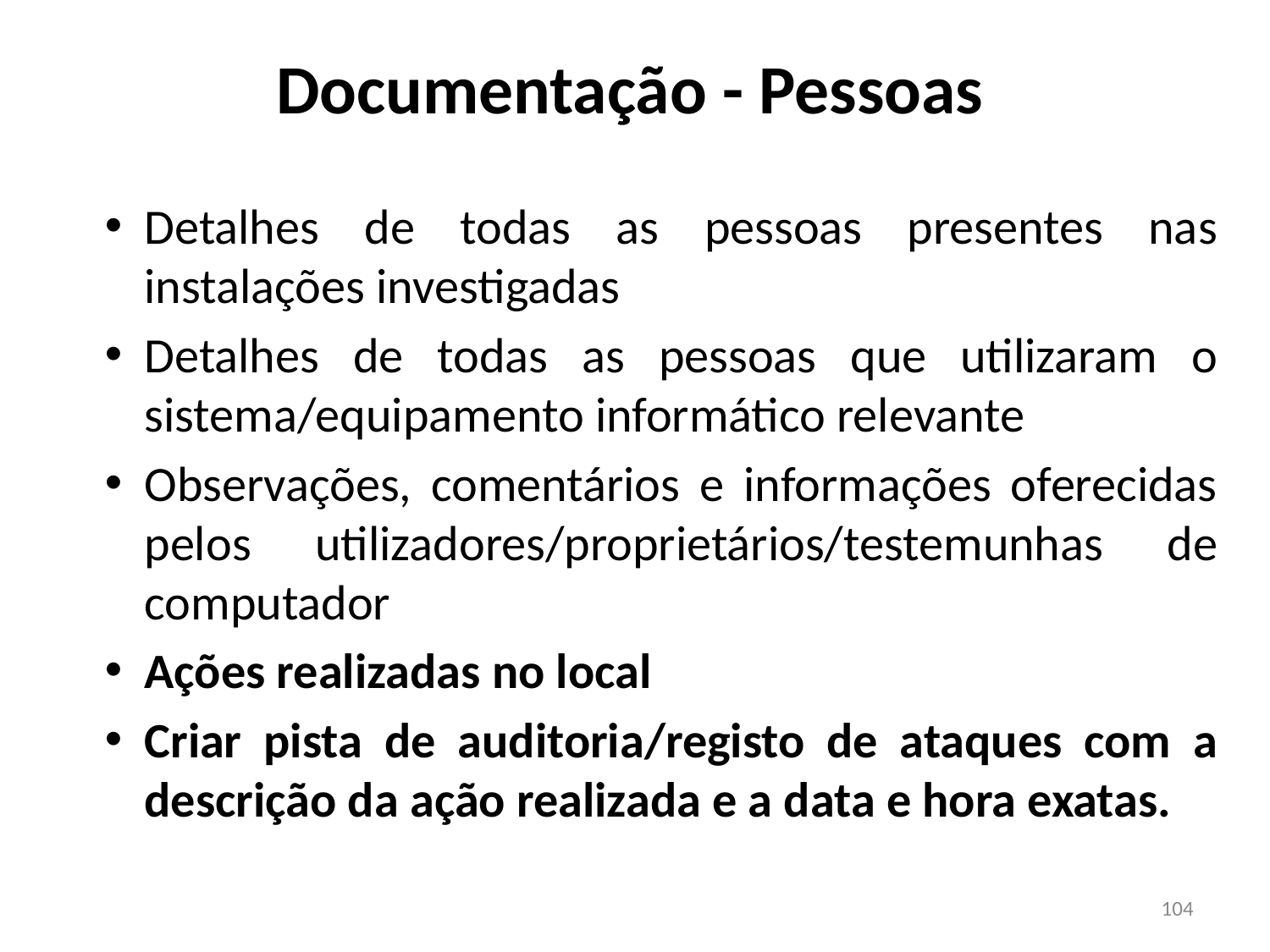

# Documentação - Pessoas
Detalhes de todas as pessoas presentes nas instalações investigadas
Detalhes de todas as pessoas que utilizaram o sistema/equipamento informático relevante
Observações, comentários e informações oferecidas pelos utilizadores/proprietários/testemunhas de computador
Ações realizadas no local
Criar pista de auditoria/registo de ataques com a descrição da ação realizada e a data e hora exatas.
104